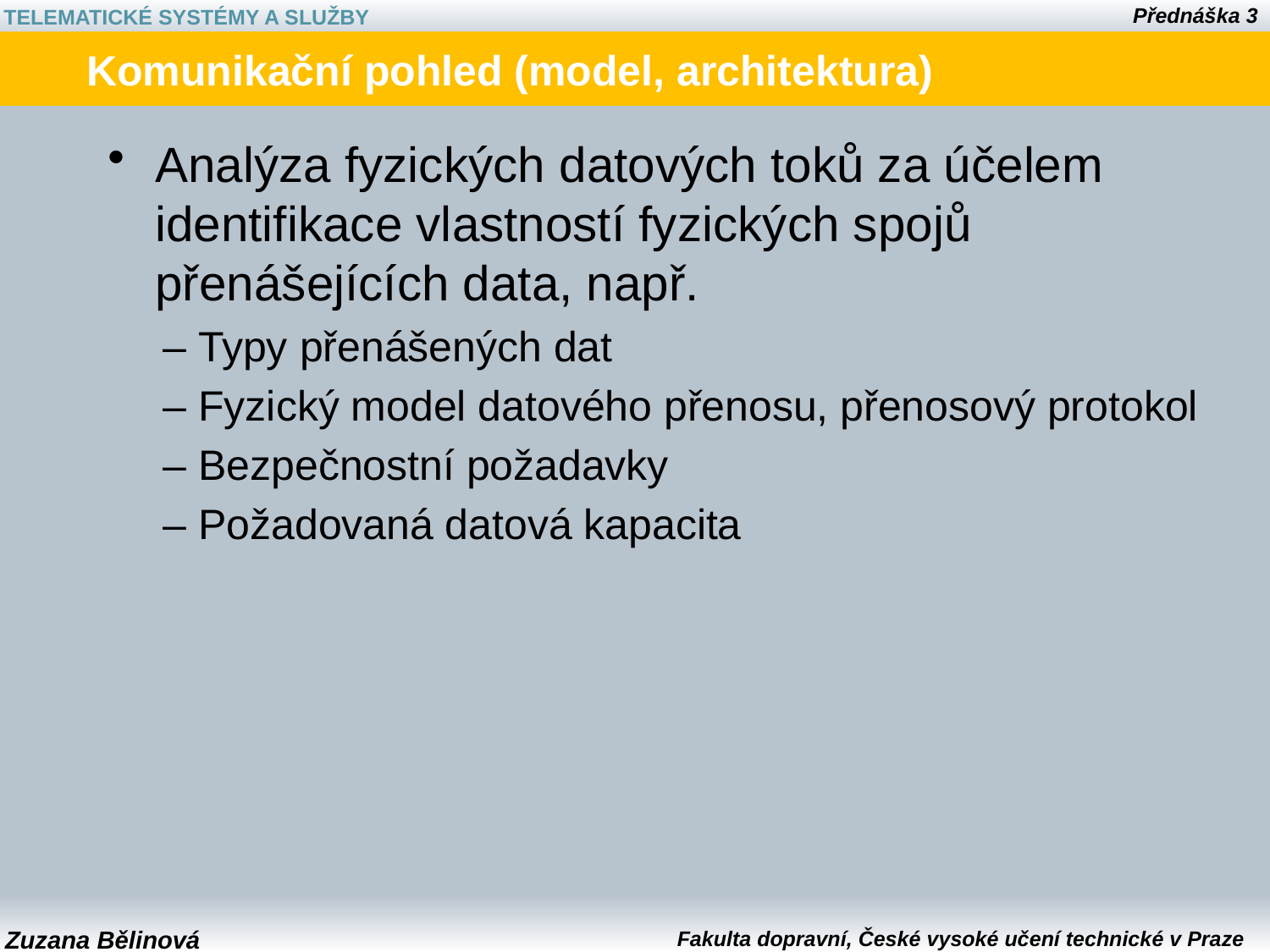

# Komunikační pohled (model, architektura)
Analýza fyzických datových toků za účelem identifikace vlastností fyzických spojů přenášejících data, např.
– Typy přenášených dat
– Fyzický model datového přenosu, přenosový protokol
– Bezpečnostní požadavky
– Požadovaná datová kapacita